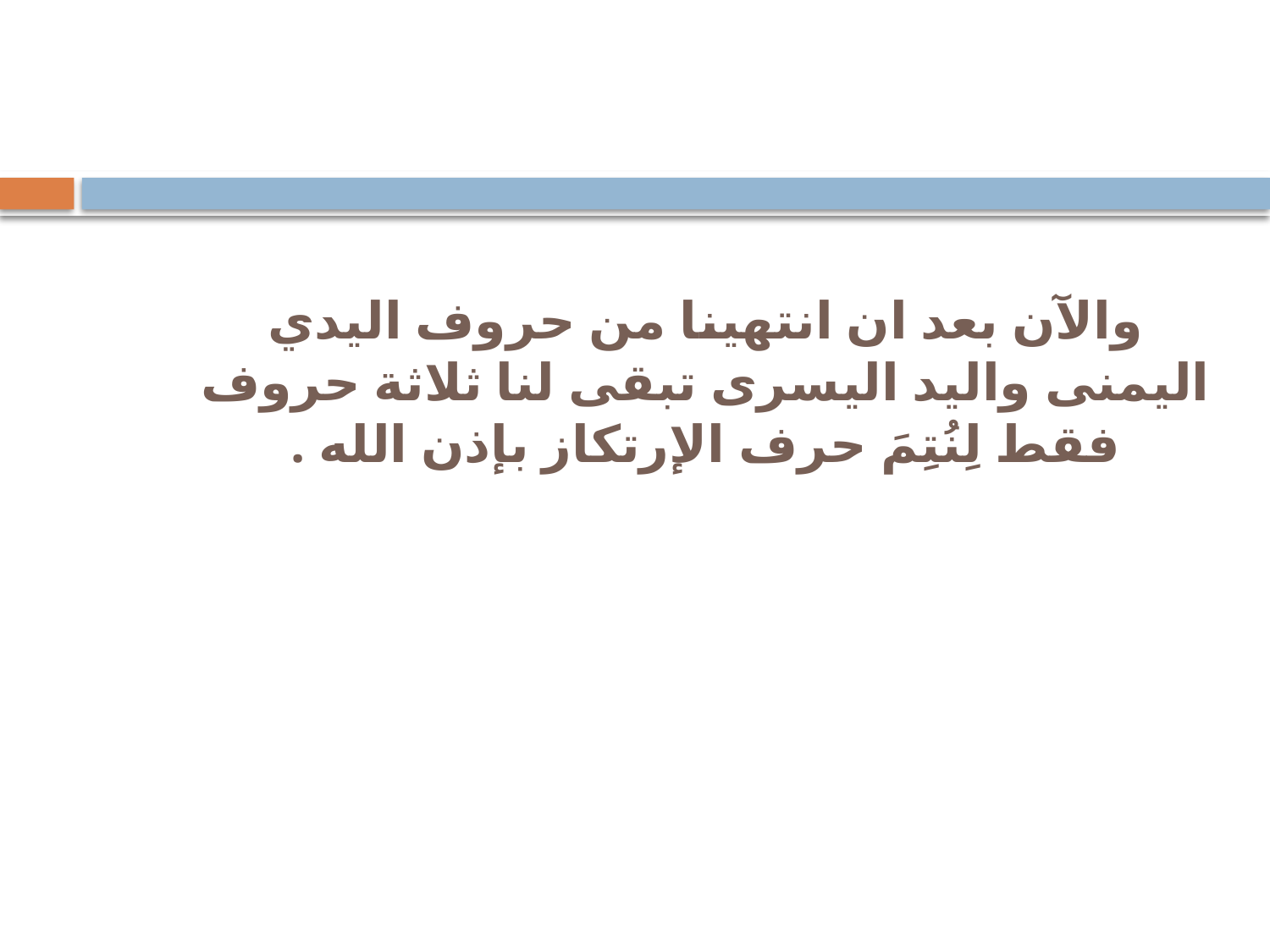

# والآن بعد ان انتهينا من حروف اليدي اليمنى واليد اليسرى تبقى لنا ثلاثة حروف فقط لِنُتِمَ حرف الإرتكاز بإذن الله .